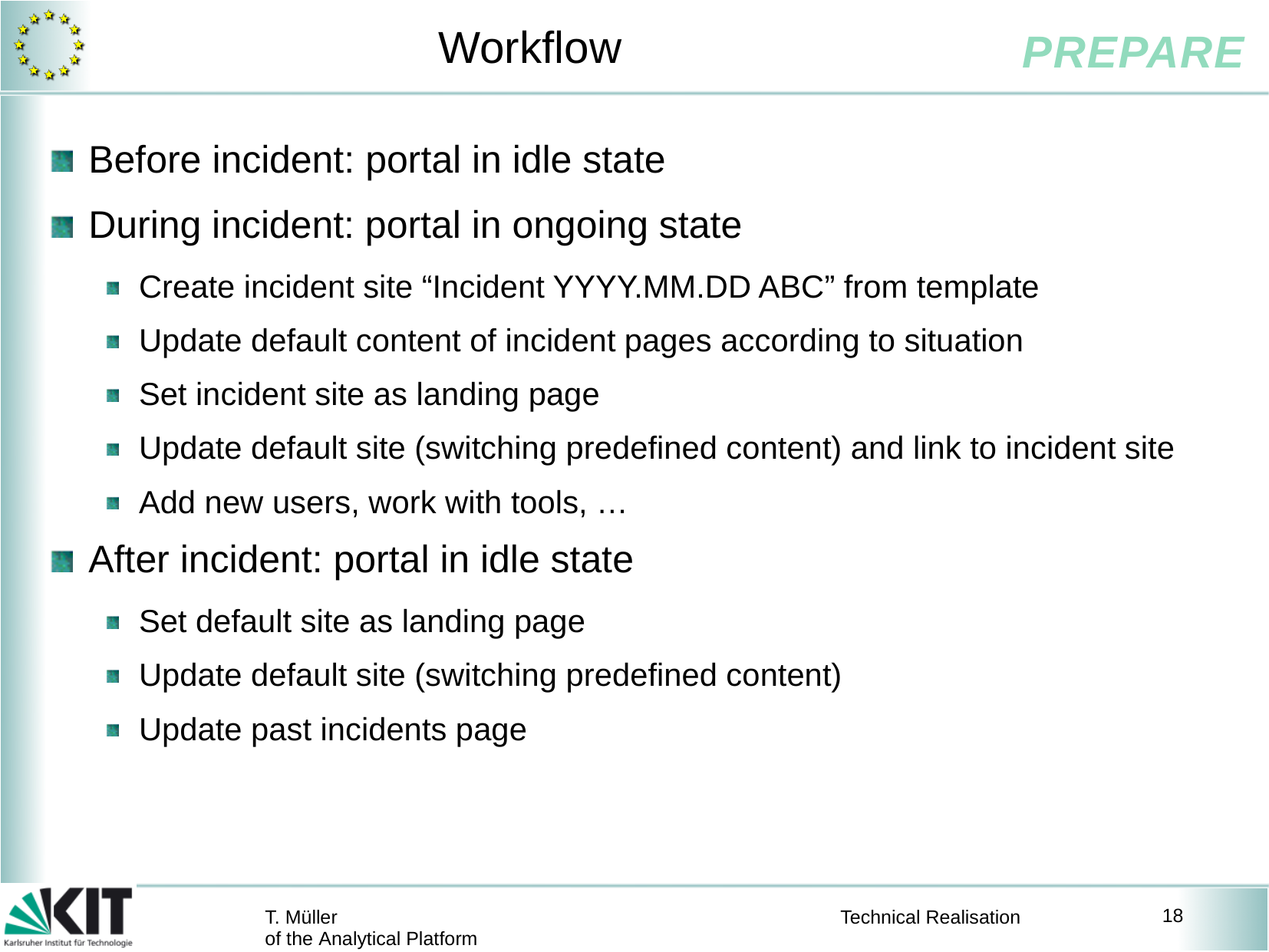

# Workflow
Before incident: portal in idle state
During incident: portal in ongoing state
Create incident site “Incident YYYY.MM.DD ABC” from template
Update default content of incident pages according to situation
Set incident site as landing page
Update default site (switching predefined content) and link to incident site
Add new users, work with tools, …
After incident: portal in idle state
Set default site as landing page
Update default site (switching predefined content)
Update past incidents page